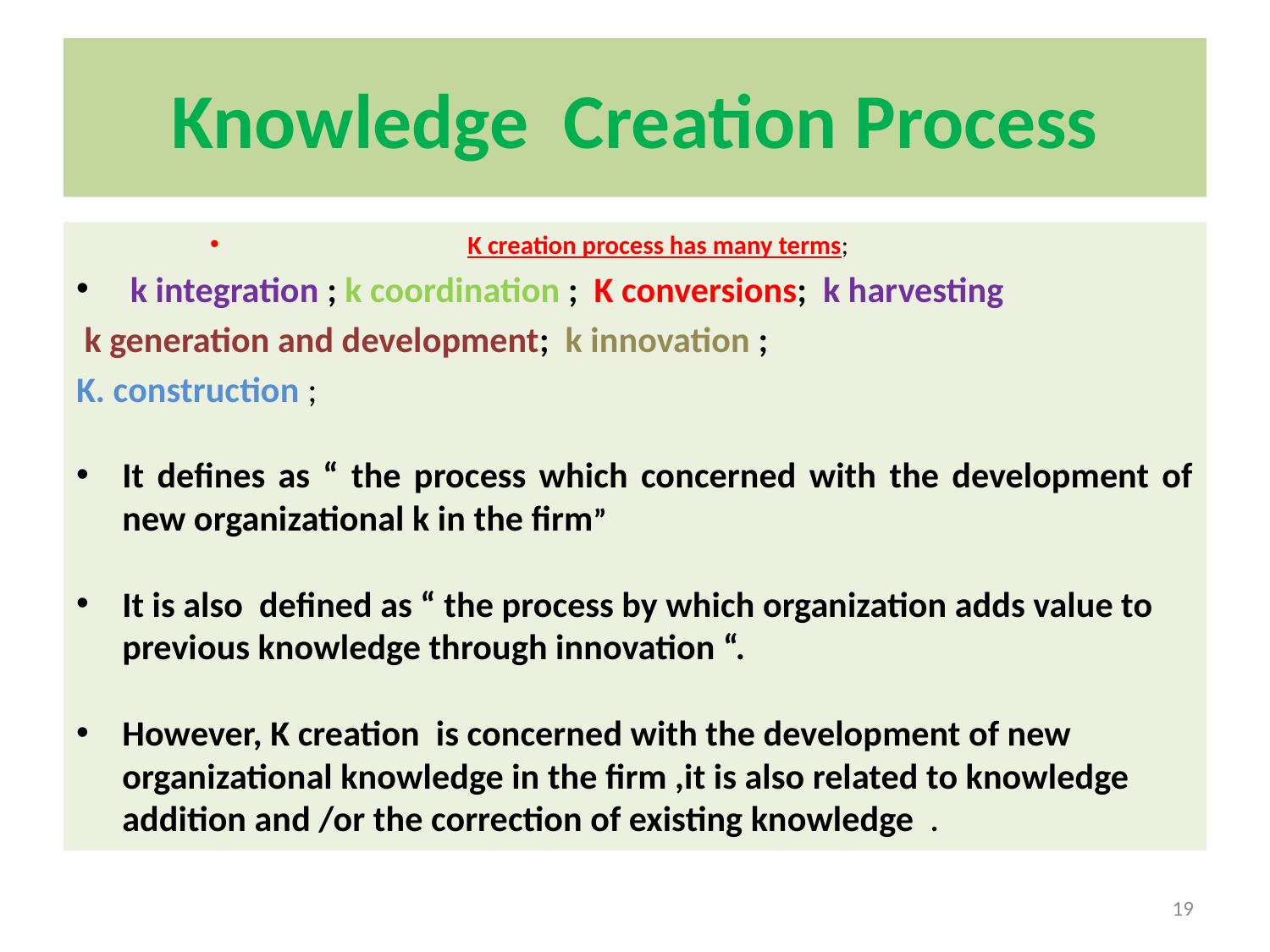

# Knowledge  Creation Process
K creation process has many terms;
 k integration ; k coordination ;  K conversions;  k harvesting
 k generation and development;  k innovation ;
K. construction ;

It defines as “ the process which concerned with the development of new organizational k in the firm”

It is also  defined as “ the process by which organization adds value to previous knowledge through innovation “.

However, K creation  is concerned with the development of new organizational knowledge in the firm ,it is also related to knowledge addition and /or the correction of existing knowledge  .
19